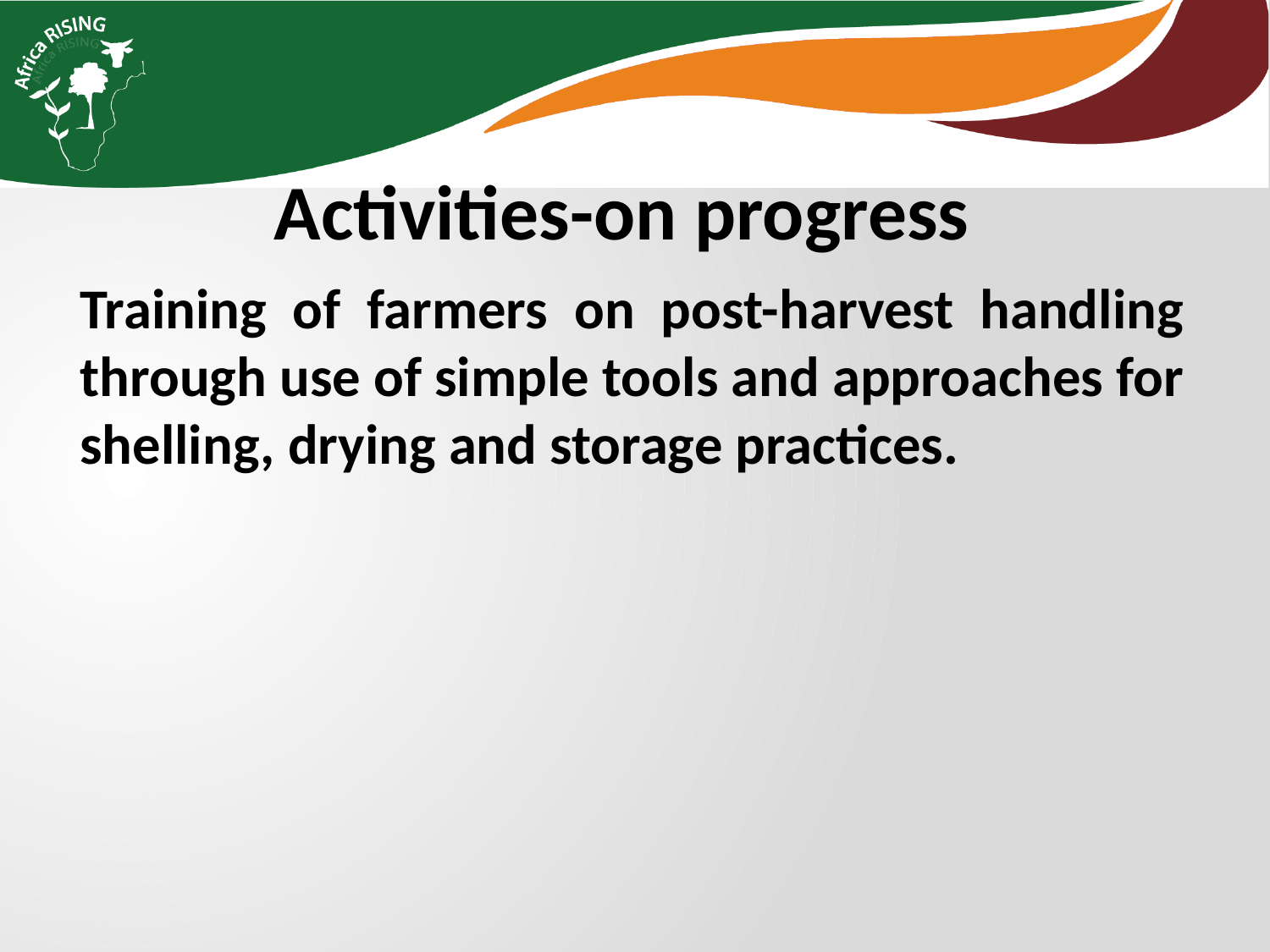

Activities-on progress
Training of farmers on post-harvest handling through use of simple tools and approaches for shelling, drying and storage practices.